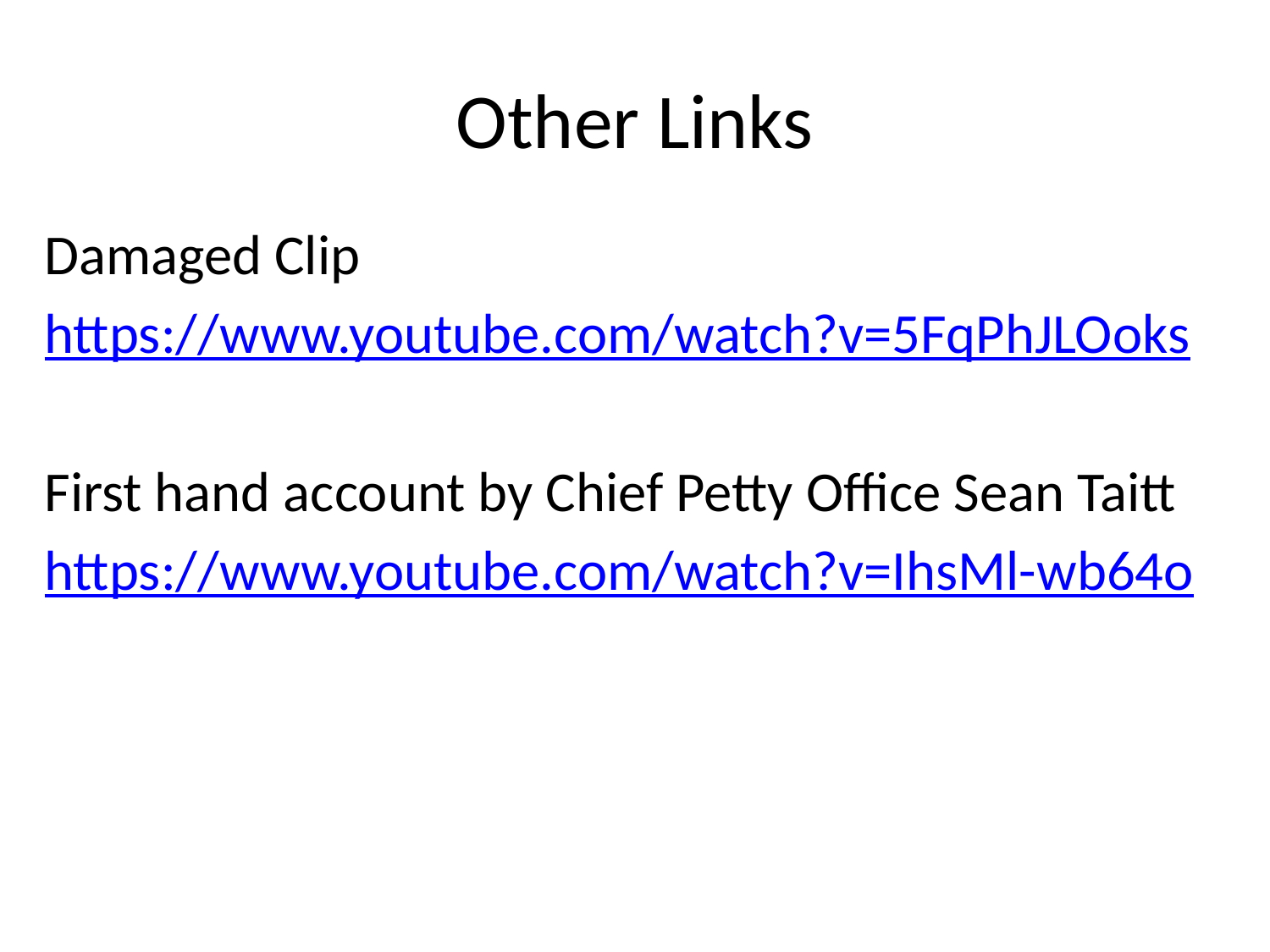

# Other Links
Damaged Clip
https://www.youtube.com/watch?v=5FqPhJLOoks

First hand account by Chief Petty Office Sean Taitt
https://www.youtube.com/watch?v=IhsMl-wb64o